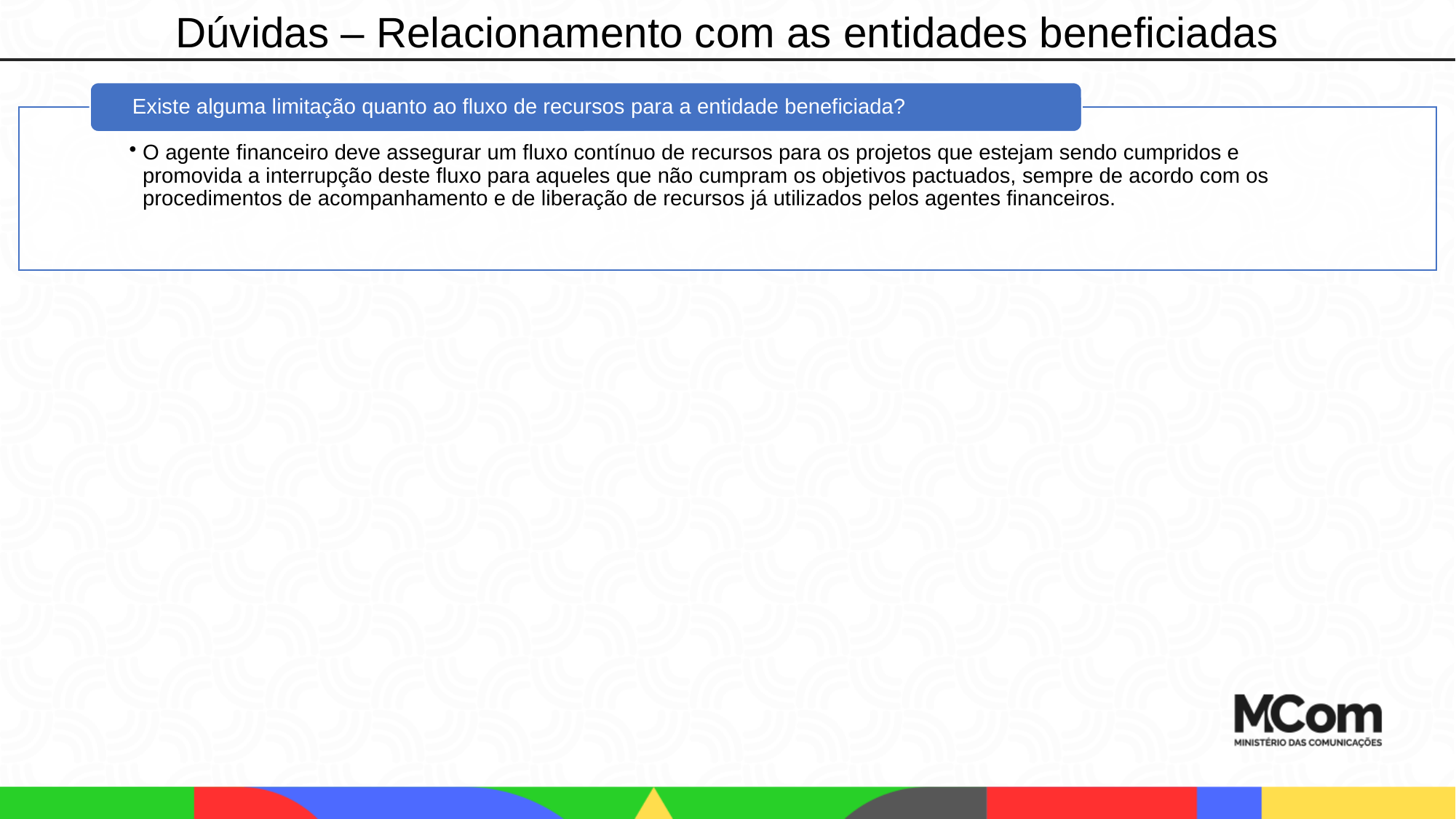

Dúvidas – Relacionamento com as entidades beneficiadas
O agente financeiro deve assegurar um fluxo contínuo de recursos para os projetos que estejam sendo cumpridos e promovida a interrupção deste fluxo para aqueles que não cumpram os objetivos pactuados, sempre de acordo com os procedimentos de acompanhamento e de liberação de recursos já utilizados pelos agentes financeiros.
Existe alguma limitação quanto ao fluxo de recursos para a entidade beneficiada?